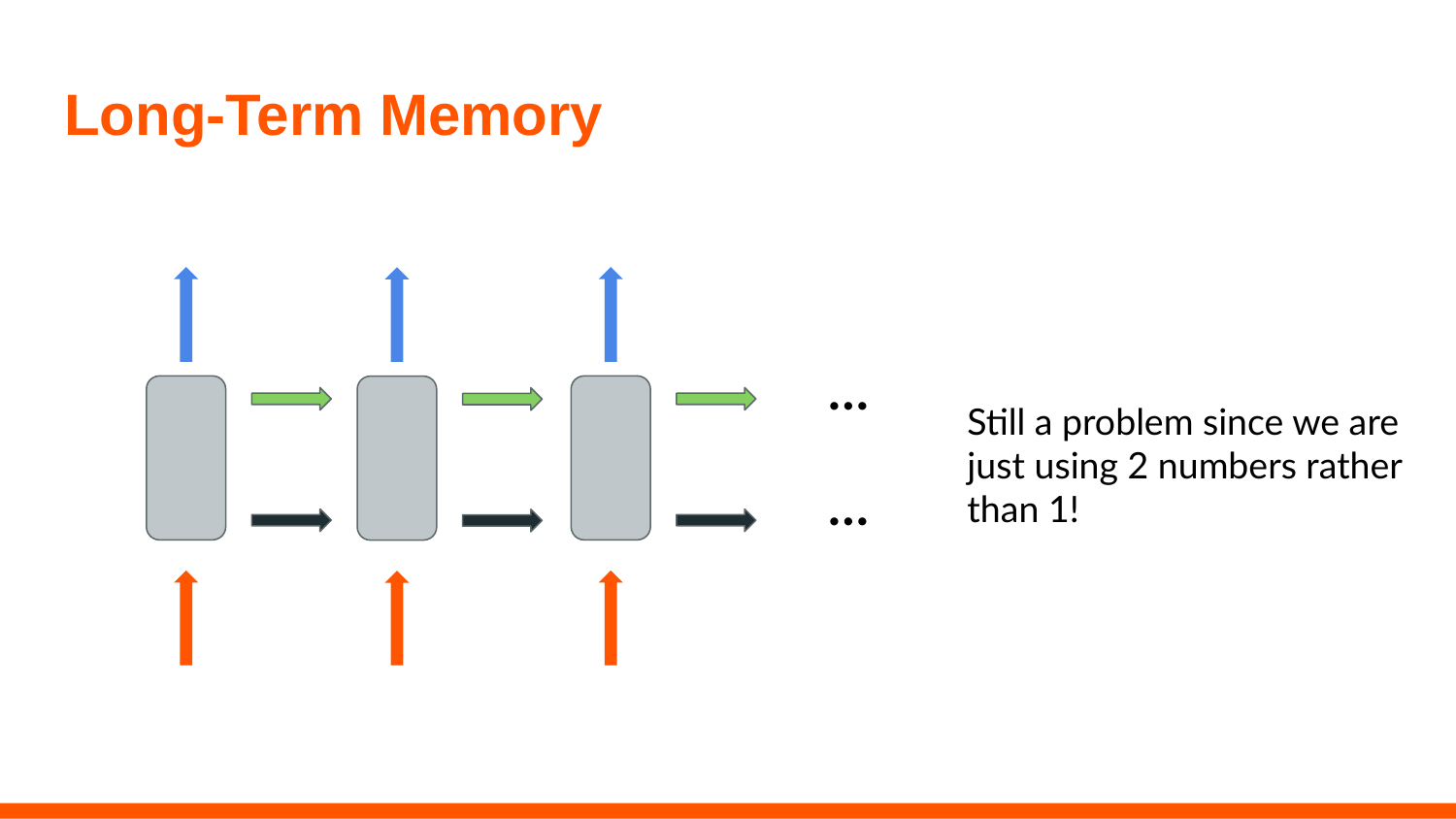

# Long-Term Memory

…

Still a problem since we are just using 2 numbers rather than 1!

…